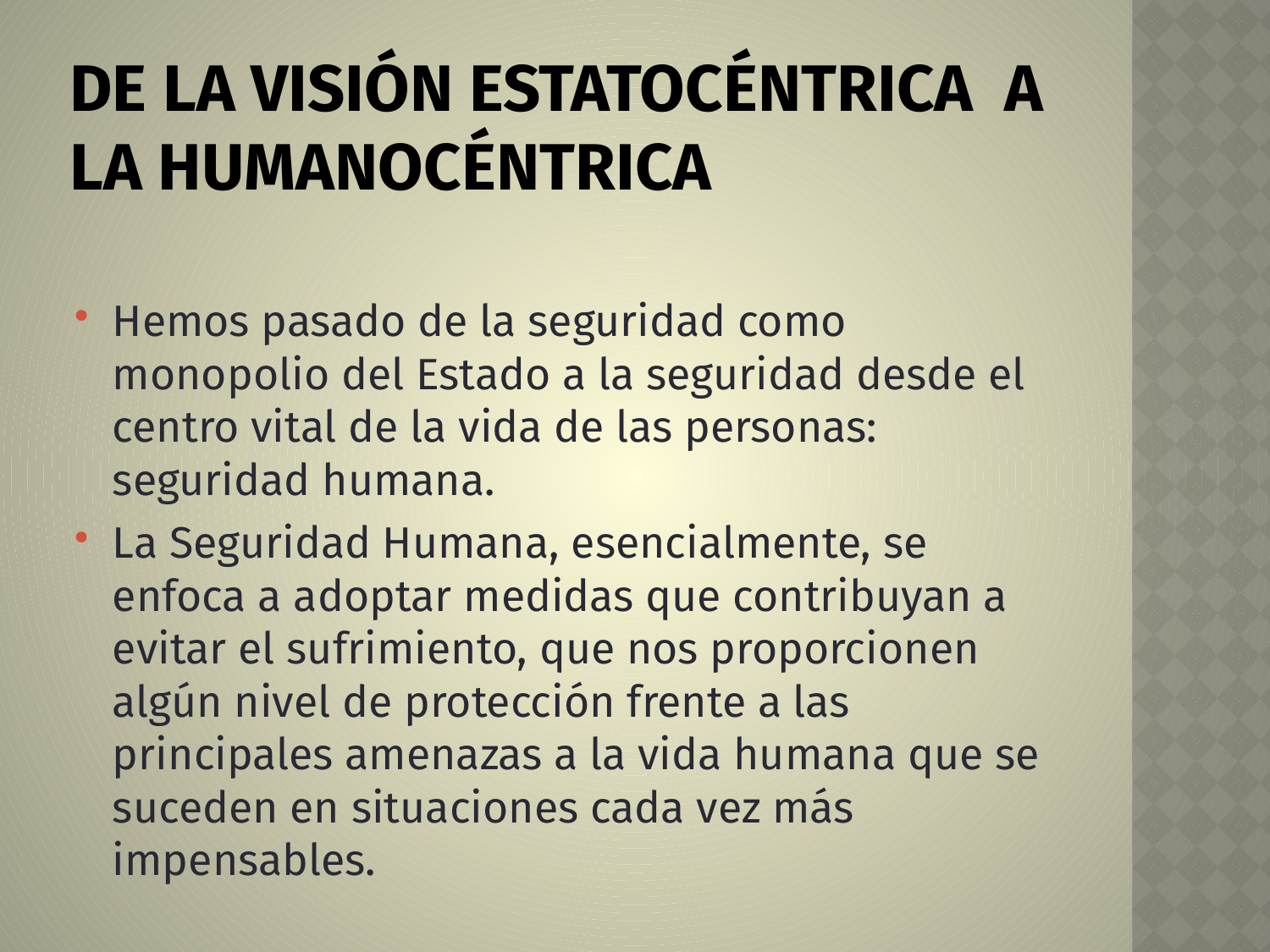

# De la visión estatocéntrica  a la humanocéntrica

Hemos pasado de la seguridad como monopolio del Estado a la seguridad desde el centro vital de la vida de las personas: seguridad humana.
La Seguridad Humana, esencialmente, se enfoca a adoptar medidas que contribuyan a evitar el sufrimiento, que nos proporcionen algún nivel de protección frente a las principales amenazas a la vida humana que se suceden en situaciones cada vez más impensables.